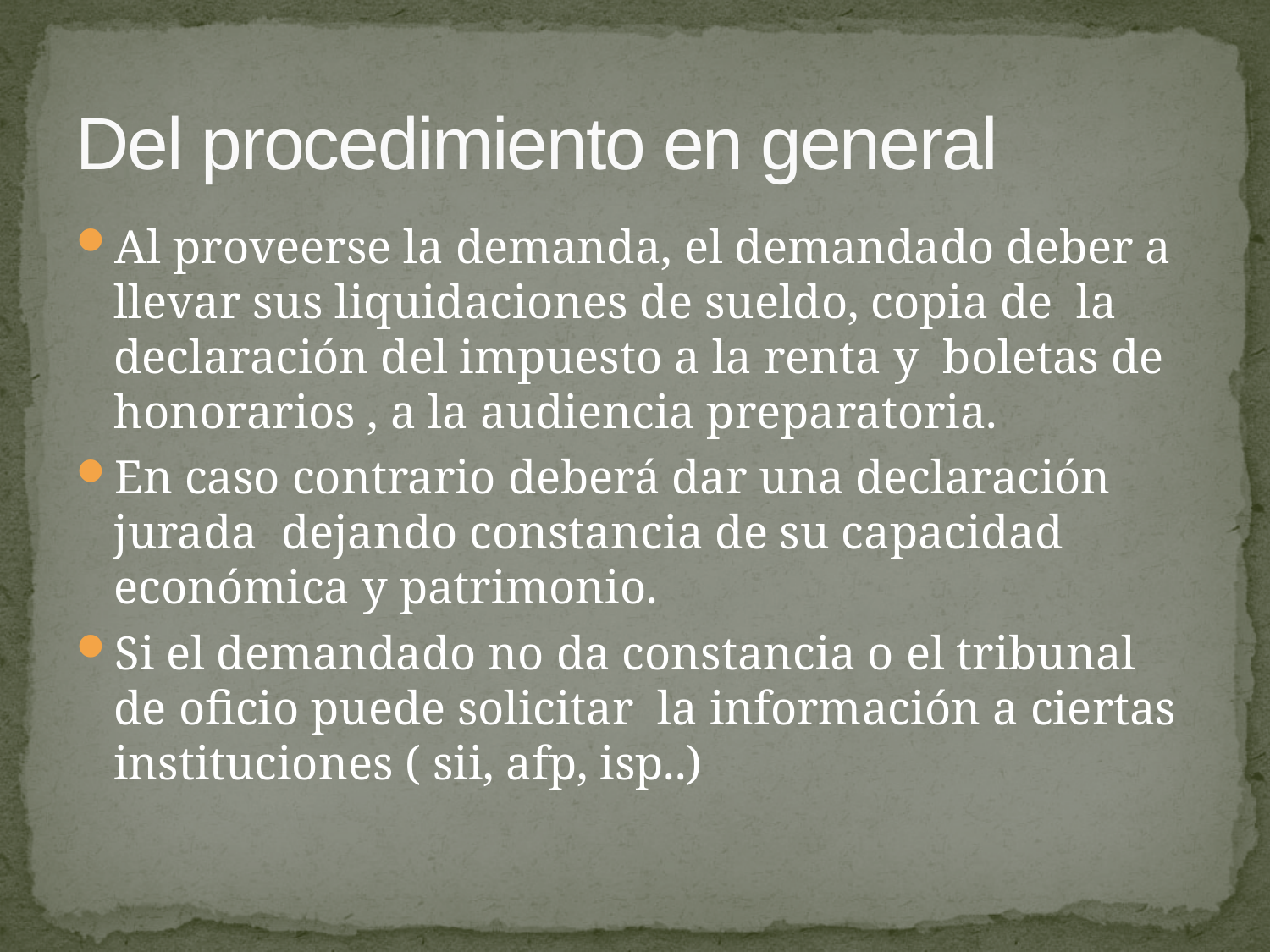

# Del procedimiento en general
Al proveerse la demanda, el demandado deber a llevar sus liquidaciones de sueldo, copia de  la declaración del impuesto a la renta y  boletas de honorarios , a la audiencia preparatoria.
En caso contrario deberá dar una declaración jurada  dejando constancia de su capacidad económica y patrimonio.
Si el demandado no da constancia o el tribunal de oficio puede solicitar  la información a ciertas instituciones ( sii, afp, isp..)